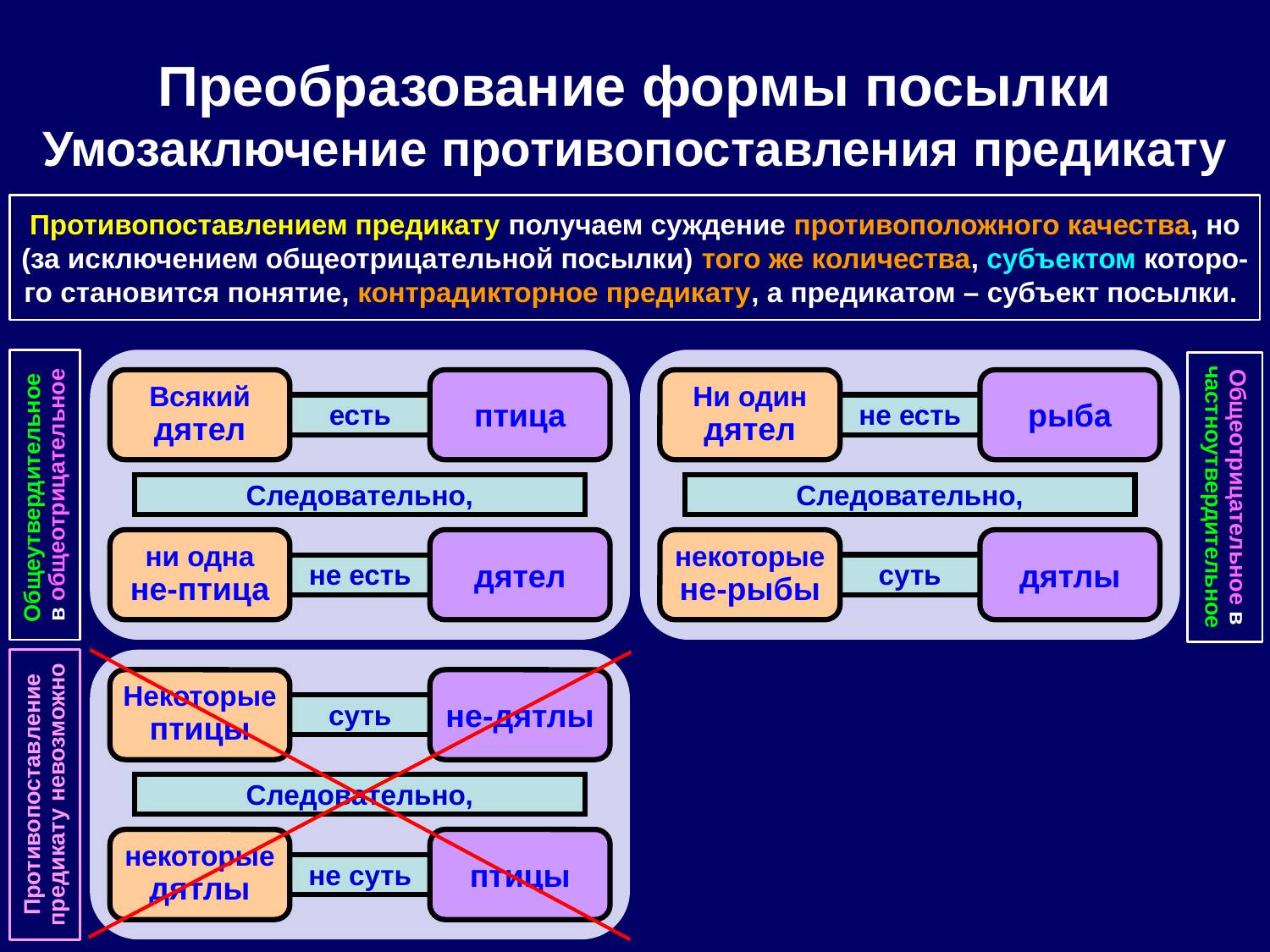

Преобразование формы посылки
Умозаключение противопоставления предикату
Противопоставлением предикату получаем суждение противоположного качества, но (за исключением общеотрицательной посылки) того же количества, субъектом которо-го становится понятие, контрадикторное предикату, а предикатом – субъект посылки.

Всякий
дятел
птица
Ни один
дятел
рыба
есть
не есть
Общеутвердительное
в общеотрицательное
Общеотрицательное в частноутвердительное
Следовательно,
Следовательно,
ни одна
не-птица
дятел
некоторые
не-рыбы
дятлы
суть
не есть

Некоторые
птицы
не-дятлы
суть
Противопоставление предикату невозможно
Следовательно,
некоторые
дятлы
птицы
не суть